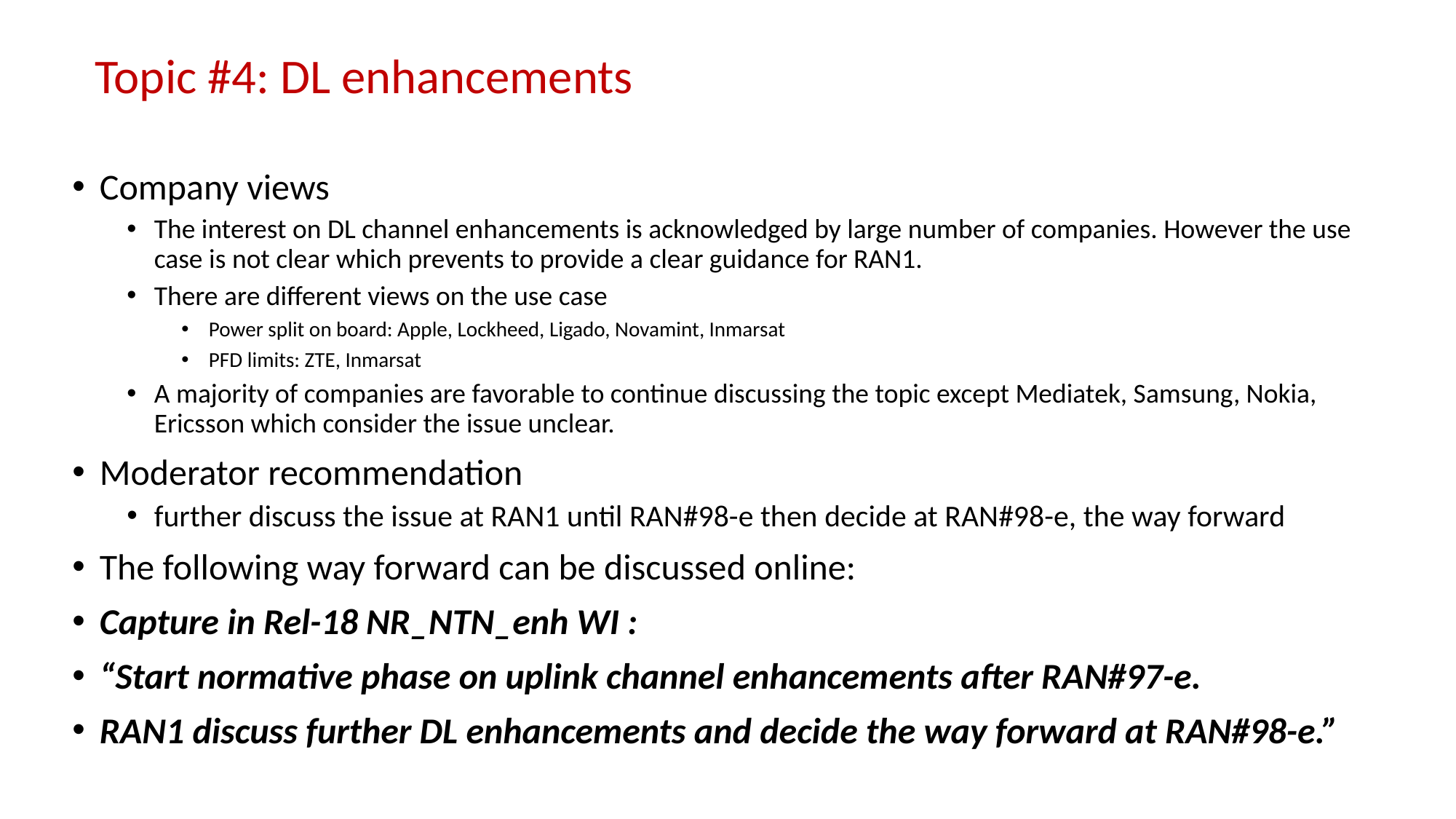

# Topic #4: DL enhancements
Company views
The interest on DL channel enhancements is acknowledged by large number of companies. However the use case is not clear which prevents to provide a clear guidance for RAN1.
There are different views on the use case
Power split on board: Apple, Lockheed, Ligado, Novamint, Inmarsat
PFD limits: ZTE, Inmarsat
A majority of companies are favorable to continue discussing the topic except Mediatek, Samsung, Nokia, Ericsson which consider the issue unclear.
Moderator recommendation
further discuss the issue at RAN1 until RAN#98-e then decide at RAN#98-e, the way forward
The following way forward can be discussed online:
Capture in Rel-18 NR_NTN_enh WI :
“Start normative phase on uplink channel enhancements after RAN#97-e.
RAN1 discuss further DL enhancements and decide the way forward at RAN#98-e.”